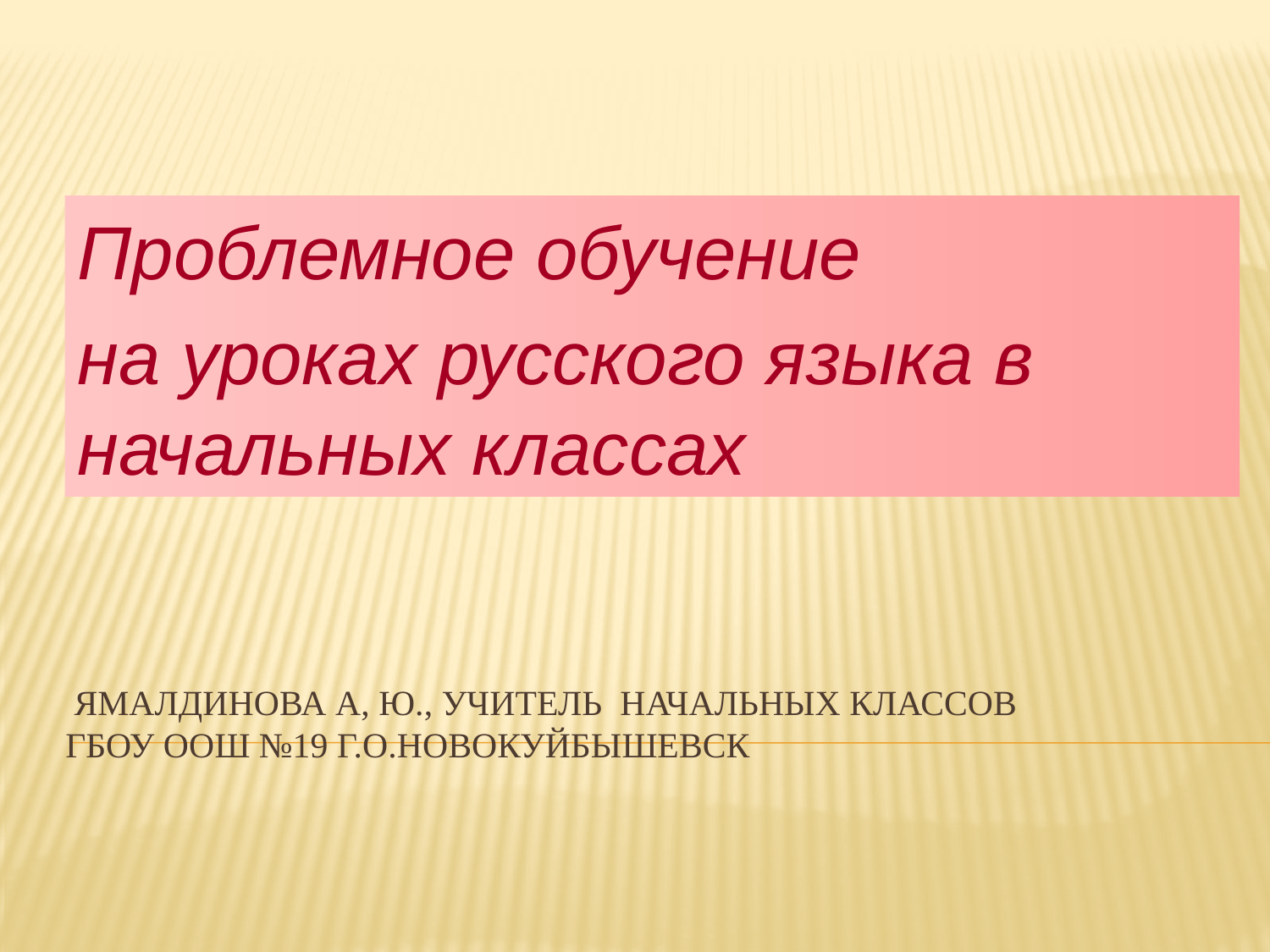

Проблемное обучение
на уроках русского языка в начальных классах
# Ямалдинова А, Ю., учитель  начальных классов ГБОУ ООШ №19 г.о.Новокуйбышевск